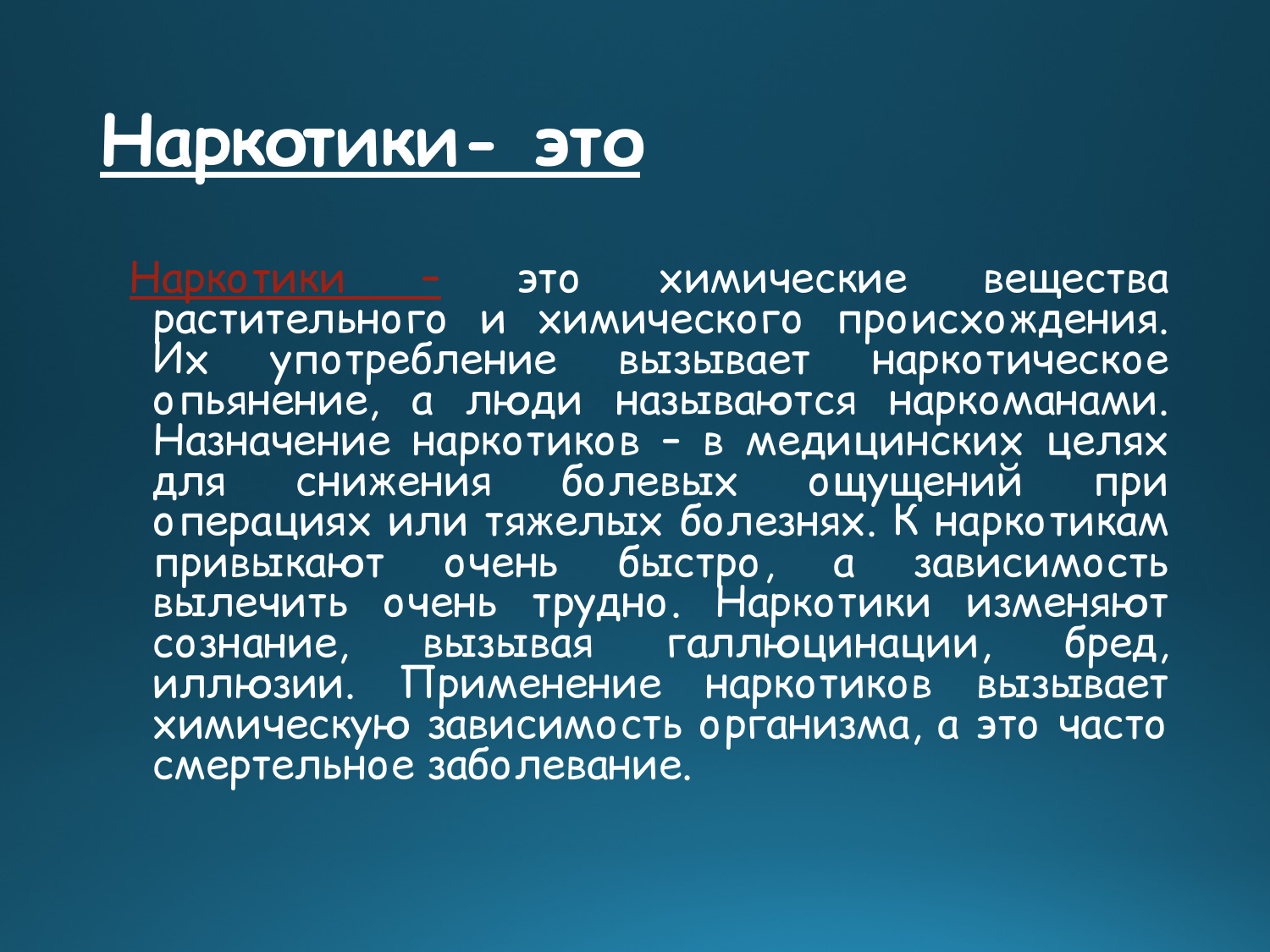

# Наркотики- это
Наркотики – это химические вещества растительного и химического происхождения. Их употребление вызывает наркотическое опьянение, а люди называются наркоманами. Назначение наркотиков – в медицинских целях для снижения болевых ощущений при операциях или тяжелых болезнях. К наркотикам привыкают очень быстро, а зависимость вылечить очень трудно. Наркотики изменяют сознание, вызывая галлюцинации, бред, иллюзии. Применение наркотиков вызывает химическую зависимость организма, а это часто смертельное заболевание.